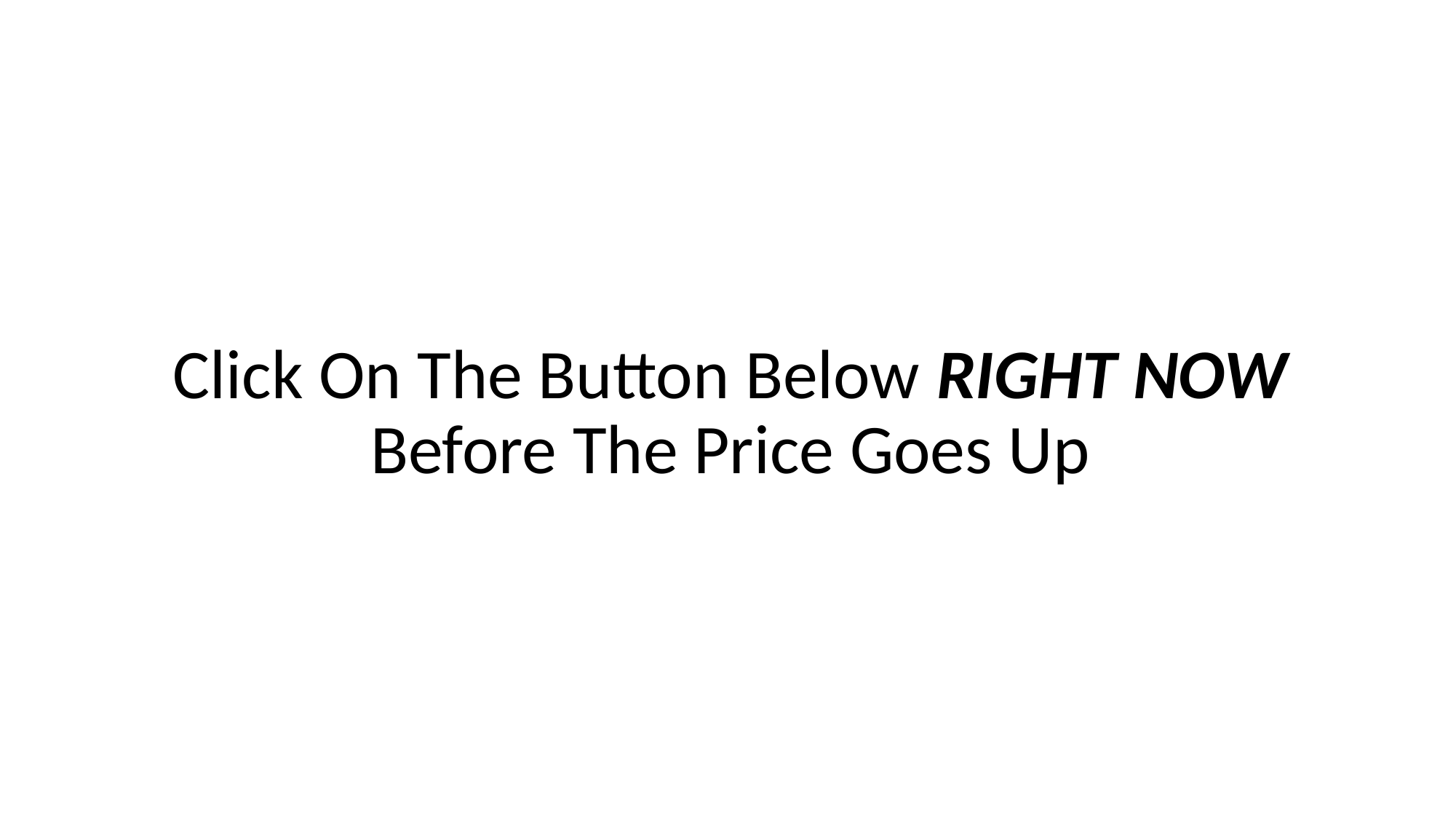

Click On The Button Below RIGHT NOW Before The Price Goes Up